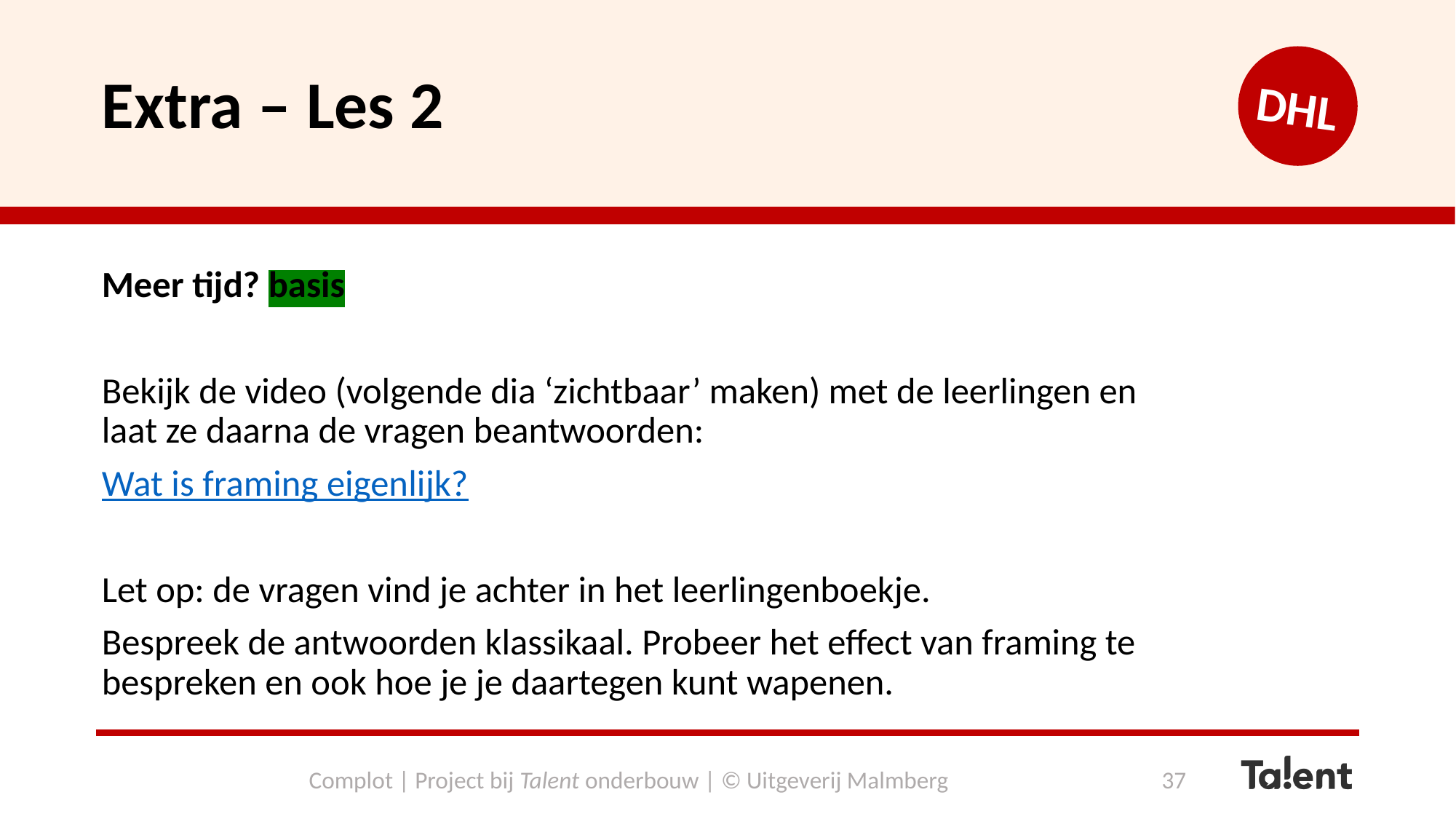

# Extra – Les 2
DHL
Meer tijd? basis

Bekijk de video (volgende dia ‘zichtbaar’ maken) met de leerlingen en laat ze daarna de vragen beantwoorden:
Wat is framing eigenlijk?

Let op: de vragen vind je achter in het leerlingenboekje.
Bespreek de antwoorden klassikaal. Probeer het effect van framing te bespreken en ook hoe je je daartegen kunt wapenen.

Complot | Project bij Talent onderbouw | © Uitgeverij Malmberg
37